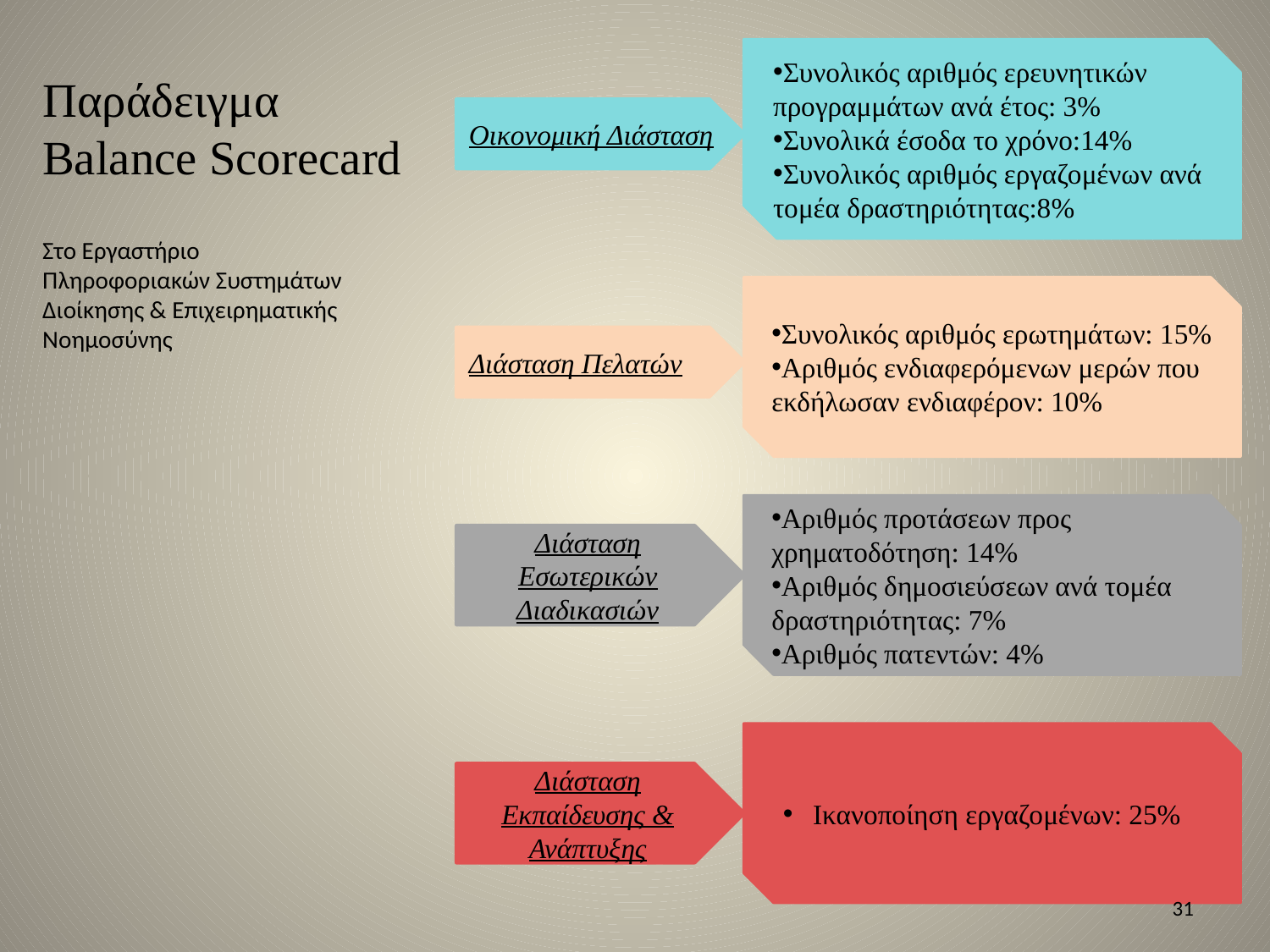

# Παράδειγμα Balance Scorecard
Συνολικός αριθμός ερευνητικών προγραμμάτων ανά έτος: 3%
Συνολικά έσοδα το χρόνο:14%
Συνολικός αριθμός εργαζομένων ανά τομέα δραστηριότητας:8%
Οικονομική Διάσταση
Στο Εργαστήριο Πληροφοριακών Συστημάτων Διοίκησης & Επιχειρηματικής Νοημοσύνης
Συνολικός αριθμός ερωτημάτων: 15%
Αριθμός ενδιαφερόμενων μερών που εκδήλωσαν ενδιαφέρον: 10%
Διάσταση Πελατών
Αριθμός προτάσεων προς χρηματοδότηση: 14%
Αριθμός δημοσιεύσεων ανά τομέα δραστηριότητας: 7%
Αριθμός πατεντών: 4%
Διάσταση Εσωτερικών Διαδικασιών
Ικανοποίηση εργαζομένων: 25%
Διάσταση Εκπαίδευσης & Ανάπτυξης
31